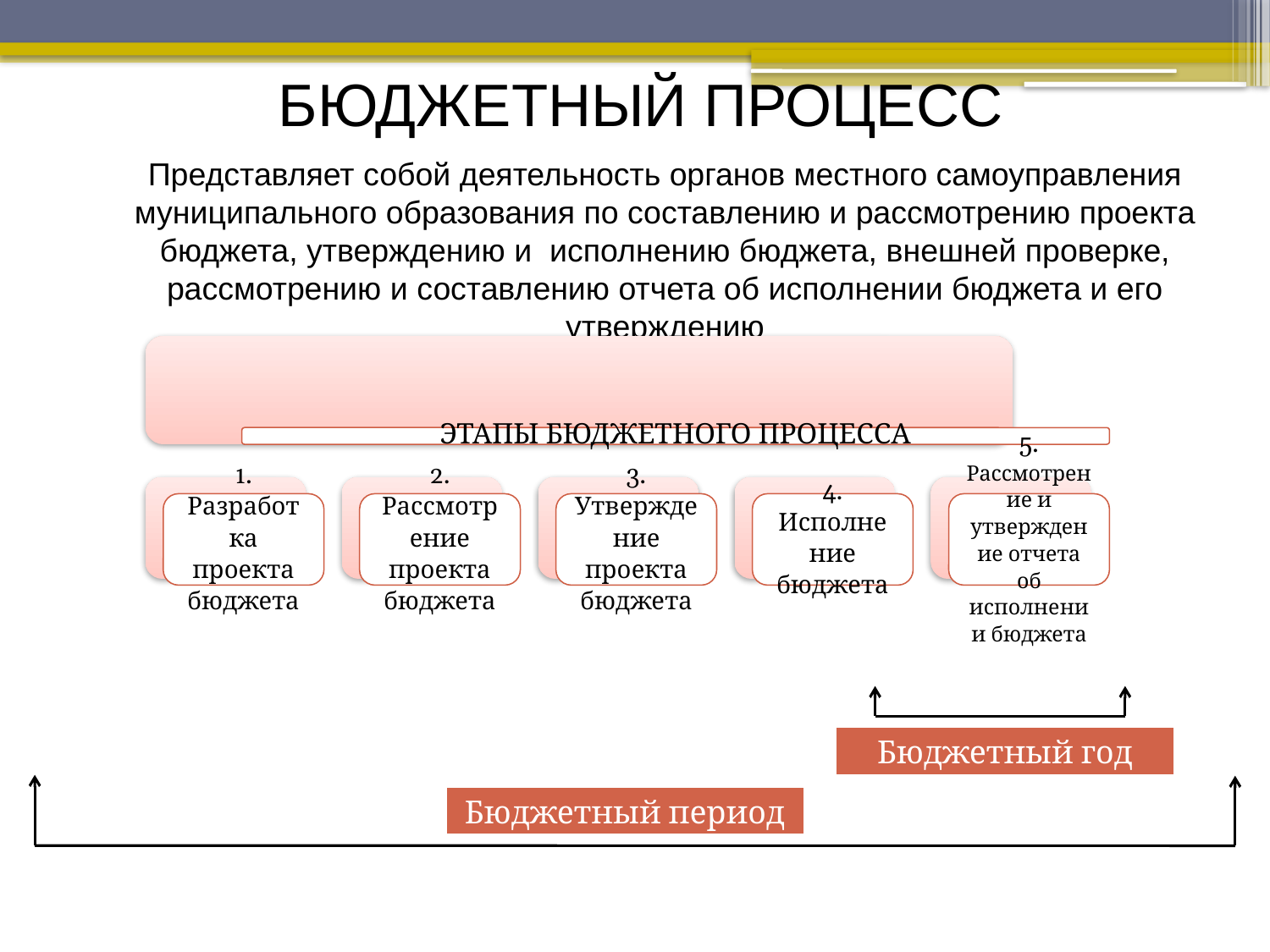

БЮДЖЕТНЫЙ ПРОЦЕСС
Представляет собой деятельность органов местного самоуправления муниципального образования по составлению и рассмотрению проекта бюджета, утверждению и  исполнению бюджета, внешней проверке, рассмотрению и составлению отчета об исполнении бюджета и его утверждению
ЭТАПЫ БЮДЖЕТНОГО ПРОЦЕССА
1. Разработка проекта бюджета
3. Утверждение проекта бюджета
5. Рассмотрение и утверждение отчета об исполнении бюджета
2. Рассмотрение проекта бюджета
4. Исполнение бюджета
Бюджетный год
Бюджетный период